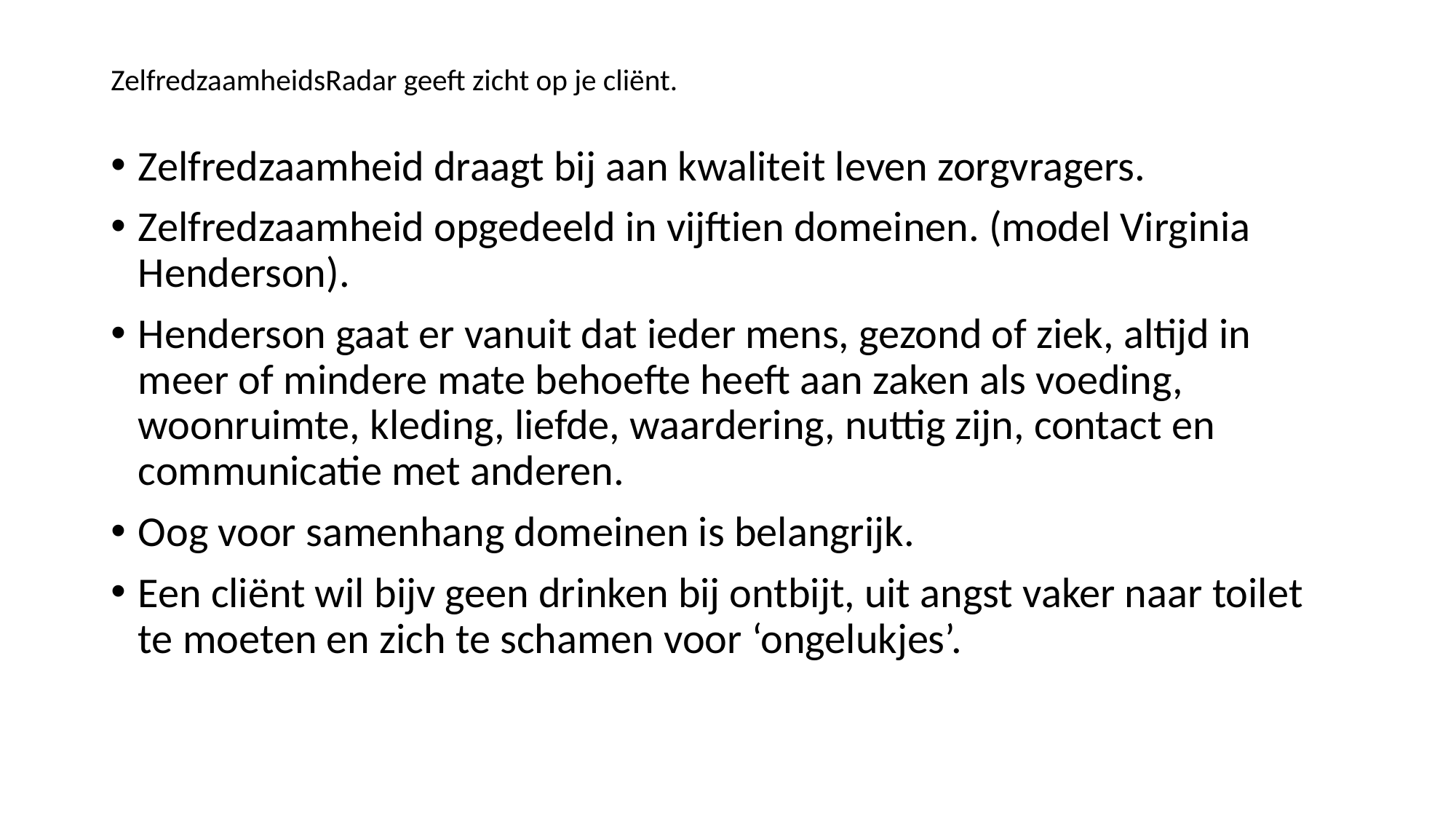

# ZelfredzaamheidsRadar geeft zicht op je cliënt.
Zelfredzaamheid draagt bij aan kwaliteit leven zorgvragers.
Zelfredzaamheid opgedeeld in vijftien domeinen. (model Virginia Henderson).
Henderson gaat er vanuit dat ieder mens, gezond of ziek, altijd in meer of mindere mate behoefte heeft aan zaken als voeding, woonruimte, kleding, liefde, waardering, nuttig zijn, contact en communicatie met anderen.
Oog voor samenhang domeinen is belangrijk.
Een cliënt wil bijv geen drinken bij ontbijt, uit angst vaker naar toilet te moeten en zich te schamen voor ‘ongelukjes’.